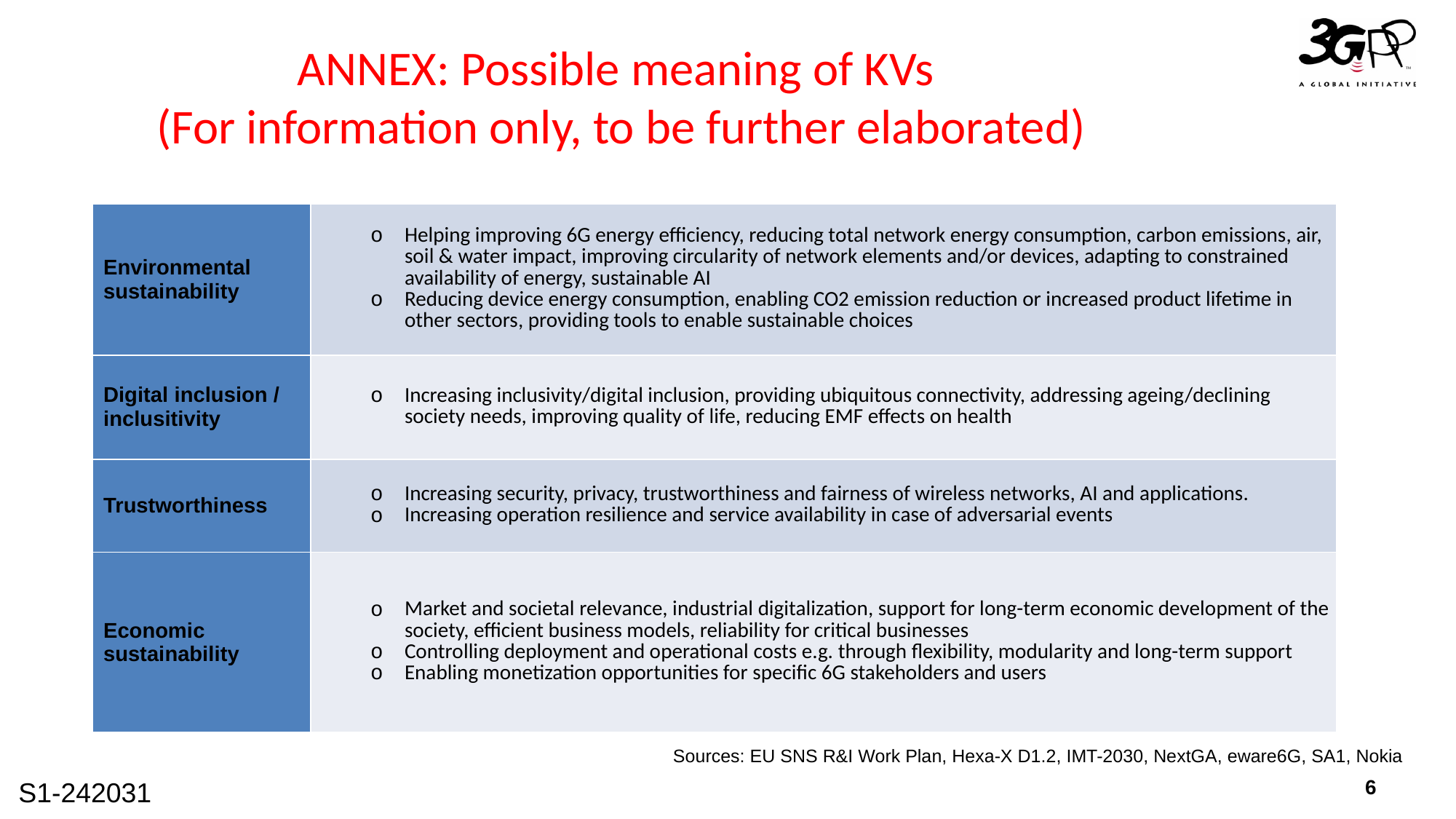

# ANNEX: Possible meaning of KVs (For information only, to be further elaborated)
| Environmental sustainability | Helping improving 6G energy efficiency, reducing total network energy consumption, carbon emissions, air, soil & water impact, improving circularity of network elements and/or devices, adapting to constrained availability of energy, sustainable AI Reducing device energy consumption, enabling CO2 emission reduction or increased product lifetime in other sectors, providing tools to enable sustainable choices |
| --- | --- |
| Digital inclusion / inclusitivity | Increasing inclusivity/digital inclusion, providing ubiquitous connectivity, addressing ageing/declining society needs, improving quality of life, reducing EMF effects on health |
| Trustworthiness | Increasing security, privacy, trustworthiness and fairness of wireless networks, AI and applications. Increasing operation resilience and service availability in case of adversarial events |
| Economic sustainability | Market and societal relevance, industrial digitalization, support for long-term economic development of the society, efficient business models, reliability for critical businesses Controlling deployment and operational costs e.g. through flexibility, modularity and long-term support Enabling monetization opportunities for specific 6G stakeholders and users |
Sources: EU SNS R&I Work Plan, Hexa-X D1.2, IMT-2030, NextGA, eware6G, SA1, Nokia